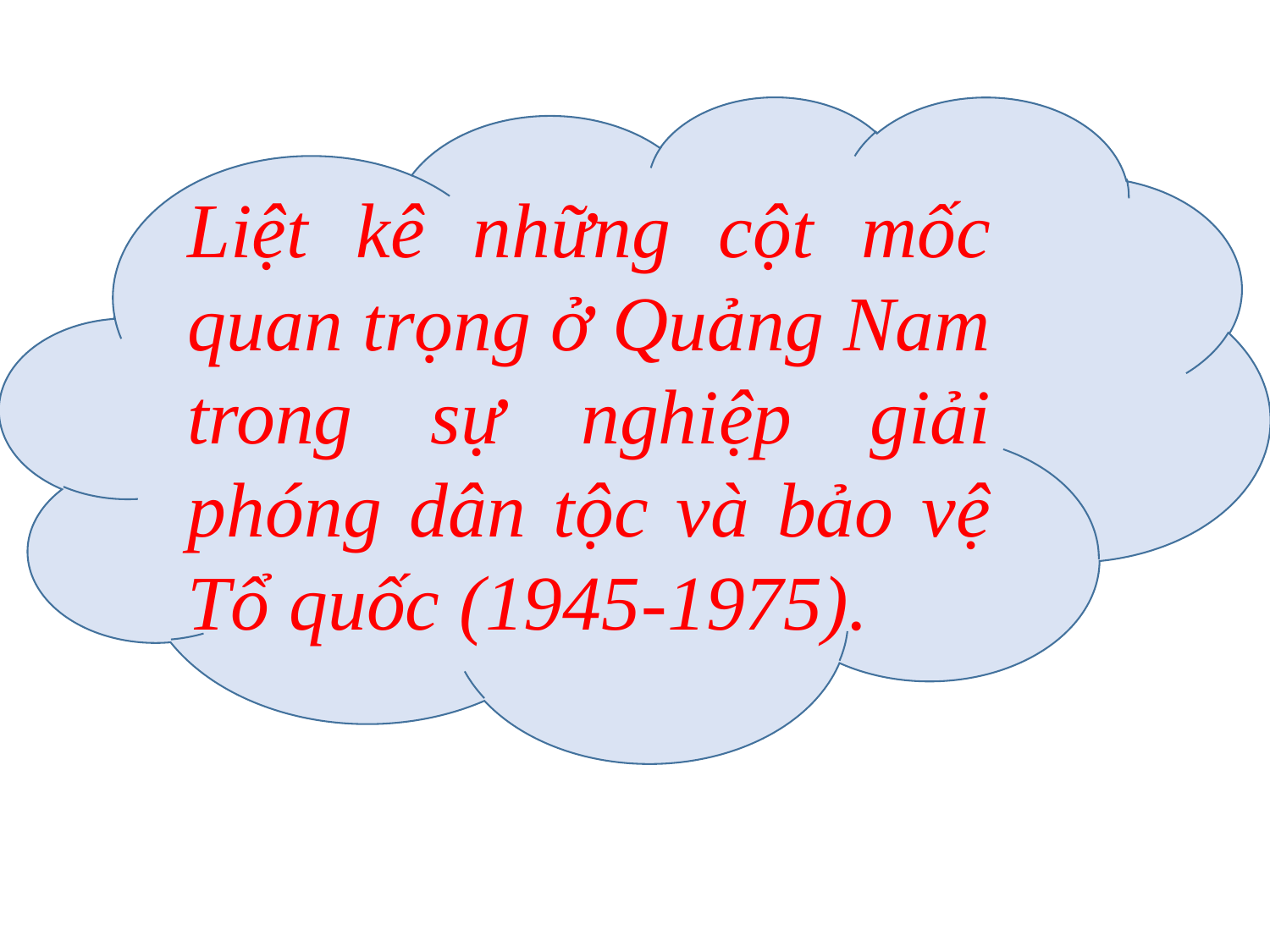

Liệt kê những cột mốc quan trọng ở Quảng Nam trong sự nghiệp giải phóng dân tộc và bảo vệ Tổ quốc (1945-1975).